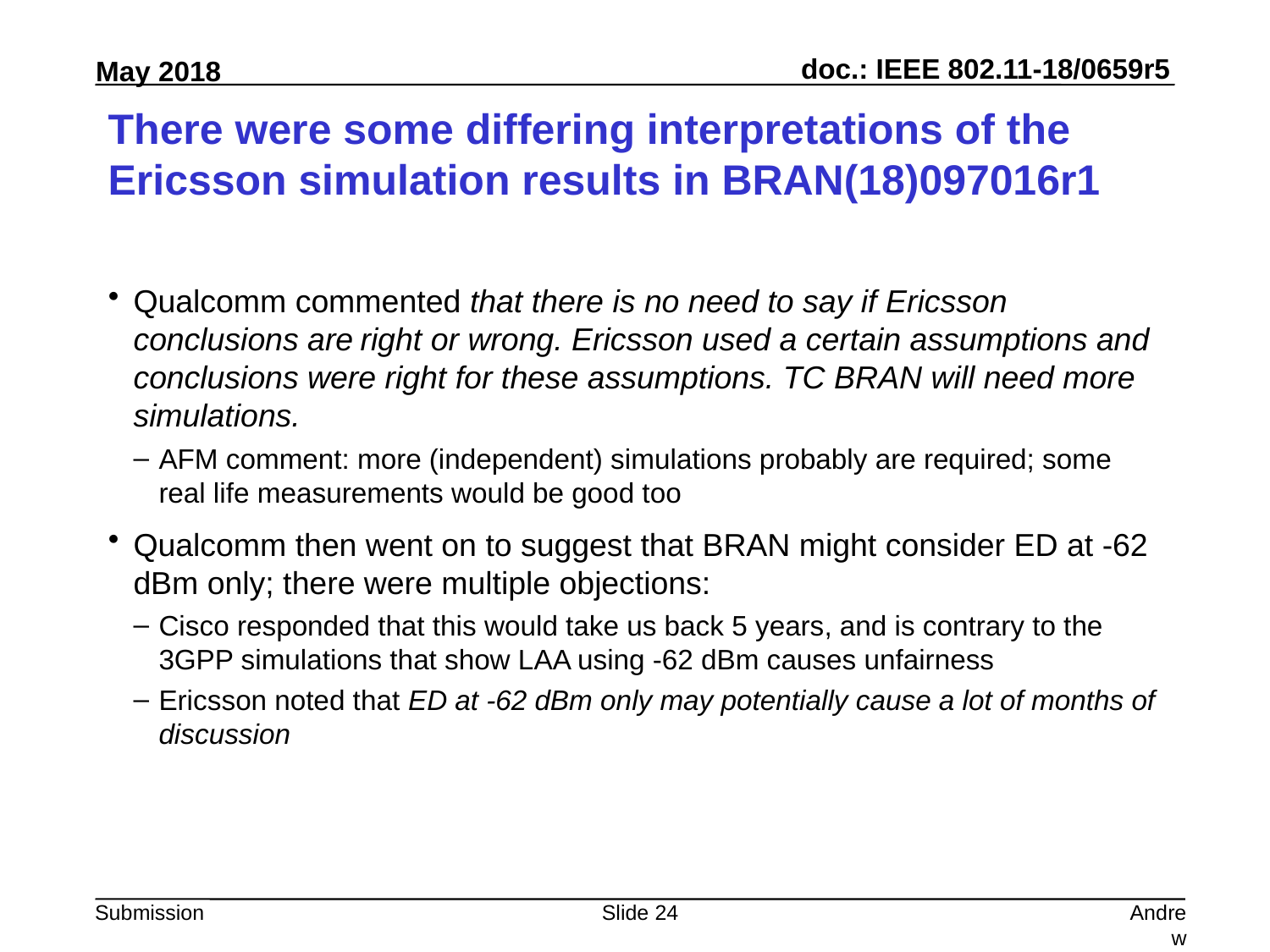

# There were some differing interpretations of the Ericsson simulation results in BRAN(18)097016r1
Qualcomm commented that there is no need to say if Ericsson conclusions are right or wrong. Ericsson used a certain assumptions and conclusions were right for these assumptions. TC BRAN will need more simulations.
AFM comment: more (independent) simulations probably are required; some real life measurements would be good too
Qualcomm then went on to suggest that BRAN might consider ED at -62 dBm only; there were multiple objections:
Cisco responded that this would take us back 5 years, and is contrary to the 3GPP simulations that show LAA using -62 dBm causes unfairness
Ericsson noted that ED at -62 dBm only may potentially cause a lot of months of discussion
Slide 24
Andrew Myles, Cisco